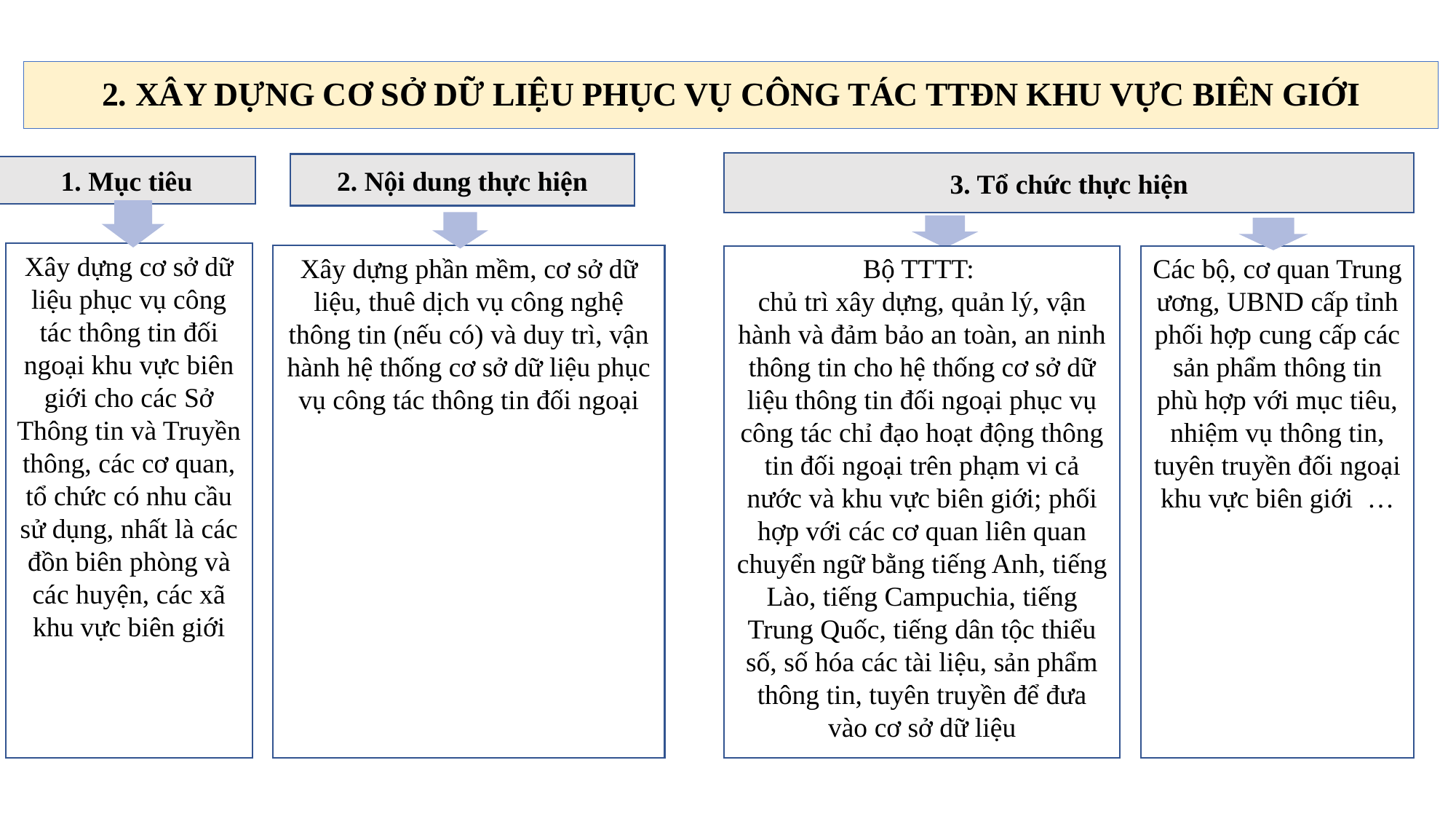

# 2. XÂY DỰNG CƠ SỞ DỮ LIỆU PHỤC VỤ CÔNG TÁC TTĐN KHU VỰC BIÊN GIỚI
3. Tổ chức thực hiện
2. Nội dung thực hiện
1. Mục tiêu

Xây dựng cơ sở dữ liệu phục vụ công tác thông tin đối ngoại khu vực biên giới cho các Sở Thông tin và Truyền thông, các cơ quan, tổ chức có nhu cầu sử dụng, nhất là các đồn biên phòng và các huyện, các xã khu vực biên giới
Xây dựng phần mềm, cơ sở dữ liệu, thuê dịch vụ công nghệ thông tin (nếu có) và duy trì, vận hành hệ thống cơ sở dữ liệu phục vụ công tác thông tin đối ngoại
Bộ TTTT:
chủ trì xây dựng, quản lý, vận hành và đảm bảo an toàn, an ninh thông tin cho hệ thống cơ sở dữ liệu thông tin đối ngoại phục vụ công tác chỉ đạo hoạt động thông tin đối ngoại trên phạm vi cả nước và khu vực biên giới; phối hợp với các cơ quan liên quan chuyển ngữ bằng tiếng Anh, tiếng Lào, tiếng Campuchia, tiếng Trung Quốc, tiếng dân tộc thiểu số, số hóa các tài liệu, sản phẩm thông tin, tuyên truyền để đưa vào cơ sở dữ liệu
Các bộ, cơ quan Trung ương, UBND cấp tỉnh phối hợp cung cấp các sản phẩm thông tin phù hợp với mục tiêu, nhiệm vụ thông tin, tuyên truyền đối ngoại khu vực biên giới  …